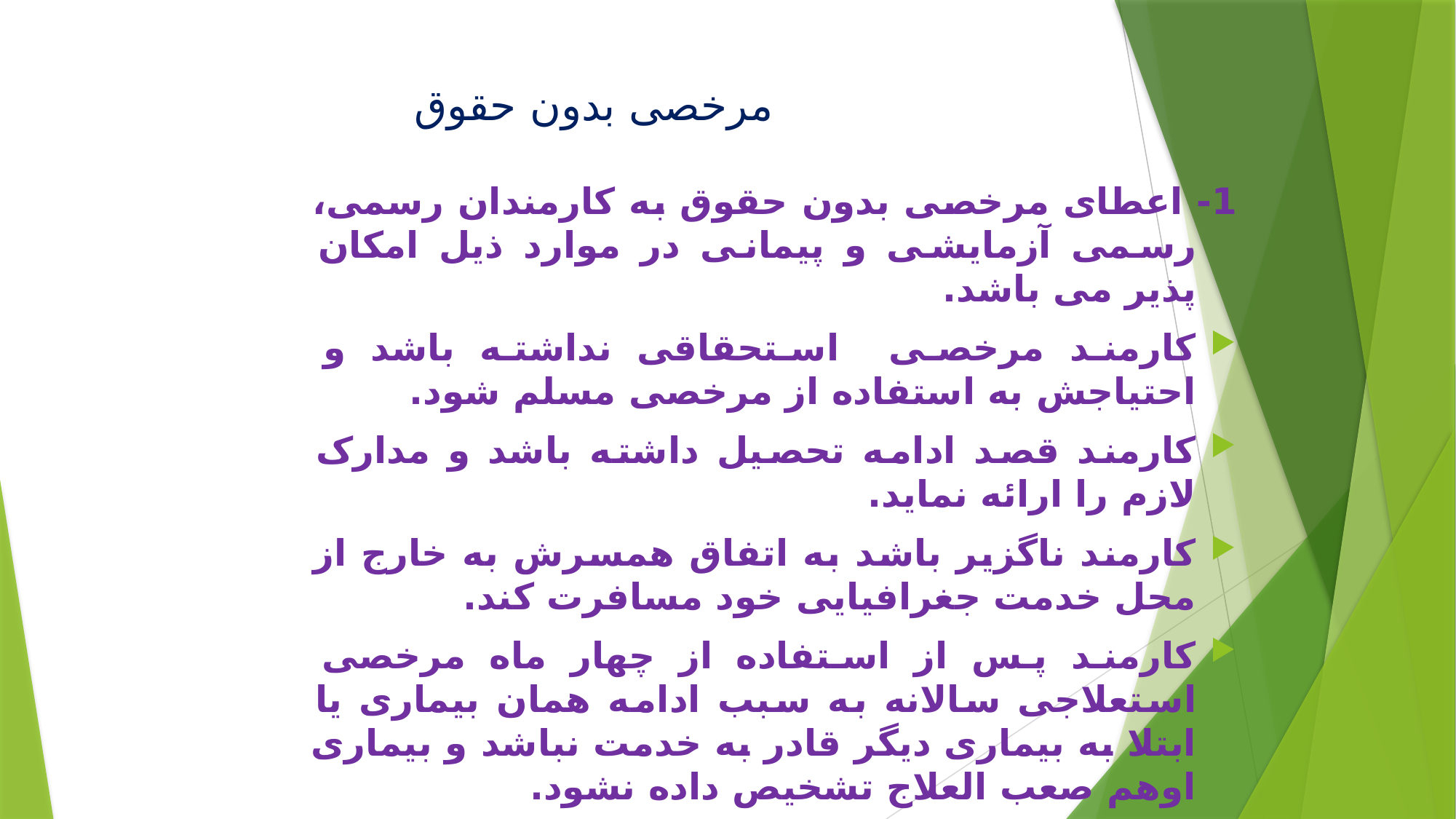

# مرخصی بدون حقوق
1- اعطای مرخصی بدون حقوق به کارمندان رسمی، رسمی آزمایشی و پیمانی در موارد ذیل امکان پذیر می باشد.
کارمند مرخصی  استحقاقی نداشته باشد و احتیاجش به استفاده از مرخصی مسلم شود.
کارمند قصد ادامه تحصیل داشته باشد و مدارک لازم را ارائه نماید.
کارمند ناگزیر باشد به اتفاق همسرش به خارج از محل خدمت جغرافیایی خود مسافرت کند.
کارمند پس از استفاده از چهار ماه مرخصی استعلاجی سالانه به سبب ادامه همان بیماری یا ابتلا به بیماری دیگر قادر به خدمت نباشد و بیماری اوهم صعب العلاج تشخیص داده نشود.